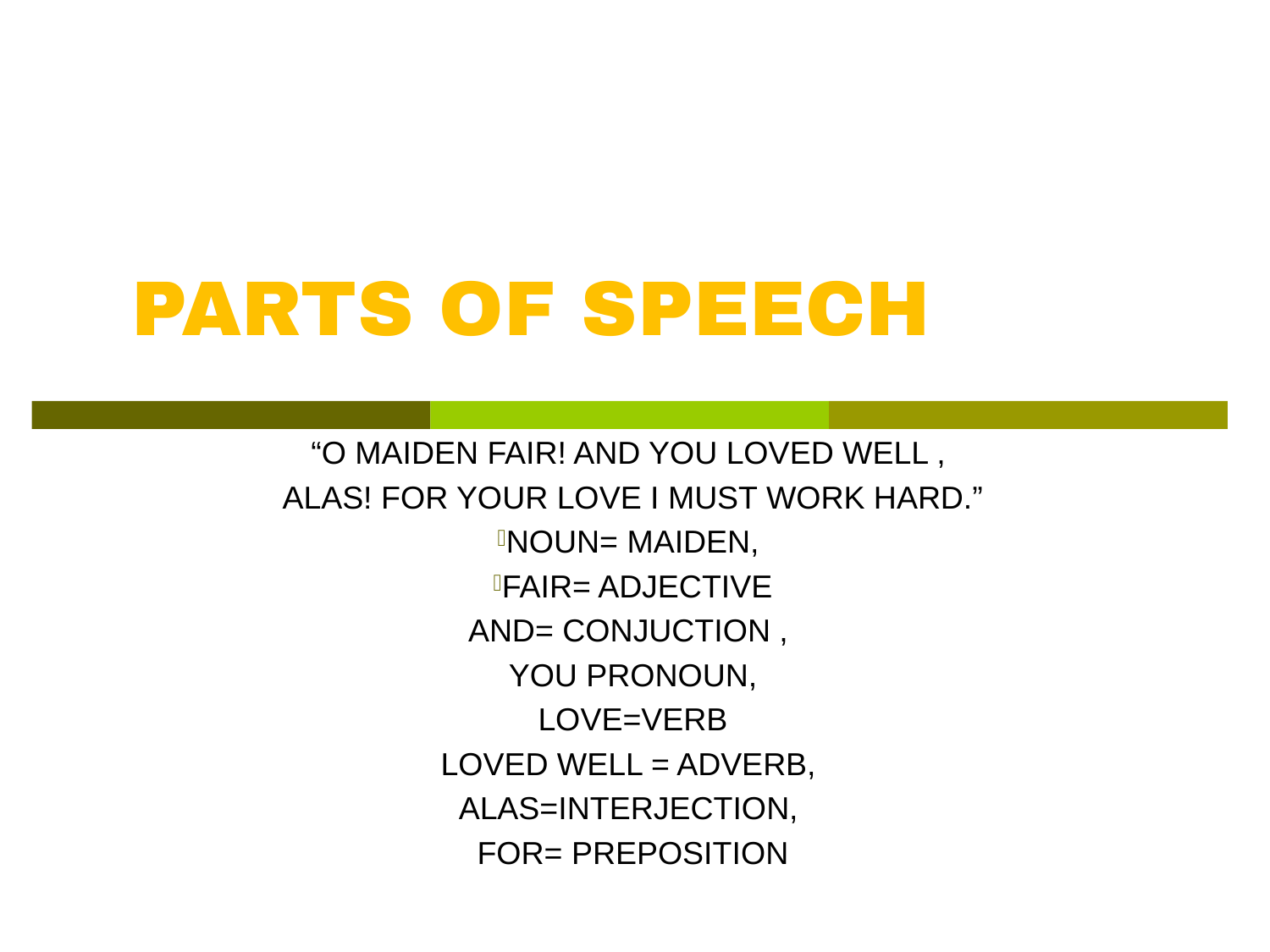

# PARTS OF SPEECH
“O MAIDEN FAIR! AND YOU LOVED WELL ,
ALAS! FOR YOUR LOVE I MUST WORK HARD.”
NOUN= MAIDEN,
FAIR= ADJECTIVE
AND= CONJUCTION ,
YOU PRONOUN,
 LOVE=VERB
LOVED WELL = ADVERB,
ALAS=INTERJECTION,
FOR= PREPOSITION